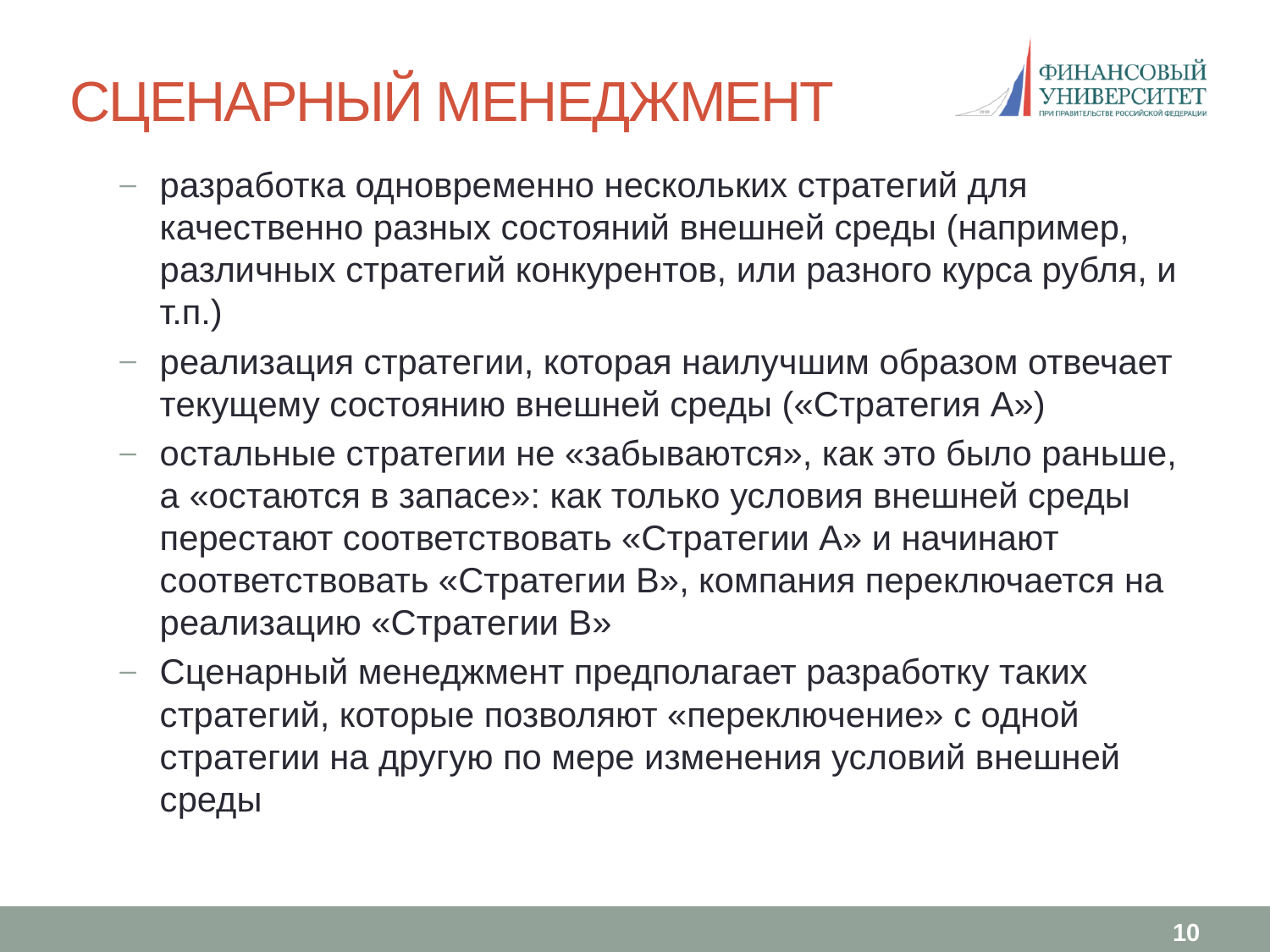

# Сценарный менеджмент
разработка одновременно нескольких стратегий для качественно разных состояний внешней среды (например, различных стратегий конкурентов, или разного курса рубля, и т.п.)
реализация стратегии, которая наилучшим образом отвечает текущему состоянию внешней среды («Стратегия А»)
остальные стратегии не «забываются», как это было раньше, а «остаются в запасе»: как только условия внешней среды перестают соответствовать «Стратегии А» и начинают соответствовать «Стратегии В», компания переключается на реализацию «Стратегии В»
Сценарный менеджмент предполагает разработку таких стратегий, которые позволяют «переключение» с одной стратегии на другую по мере изменения условий внешней среды
10